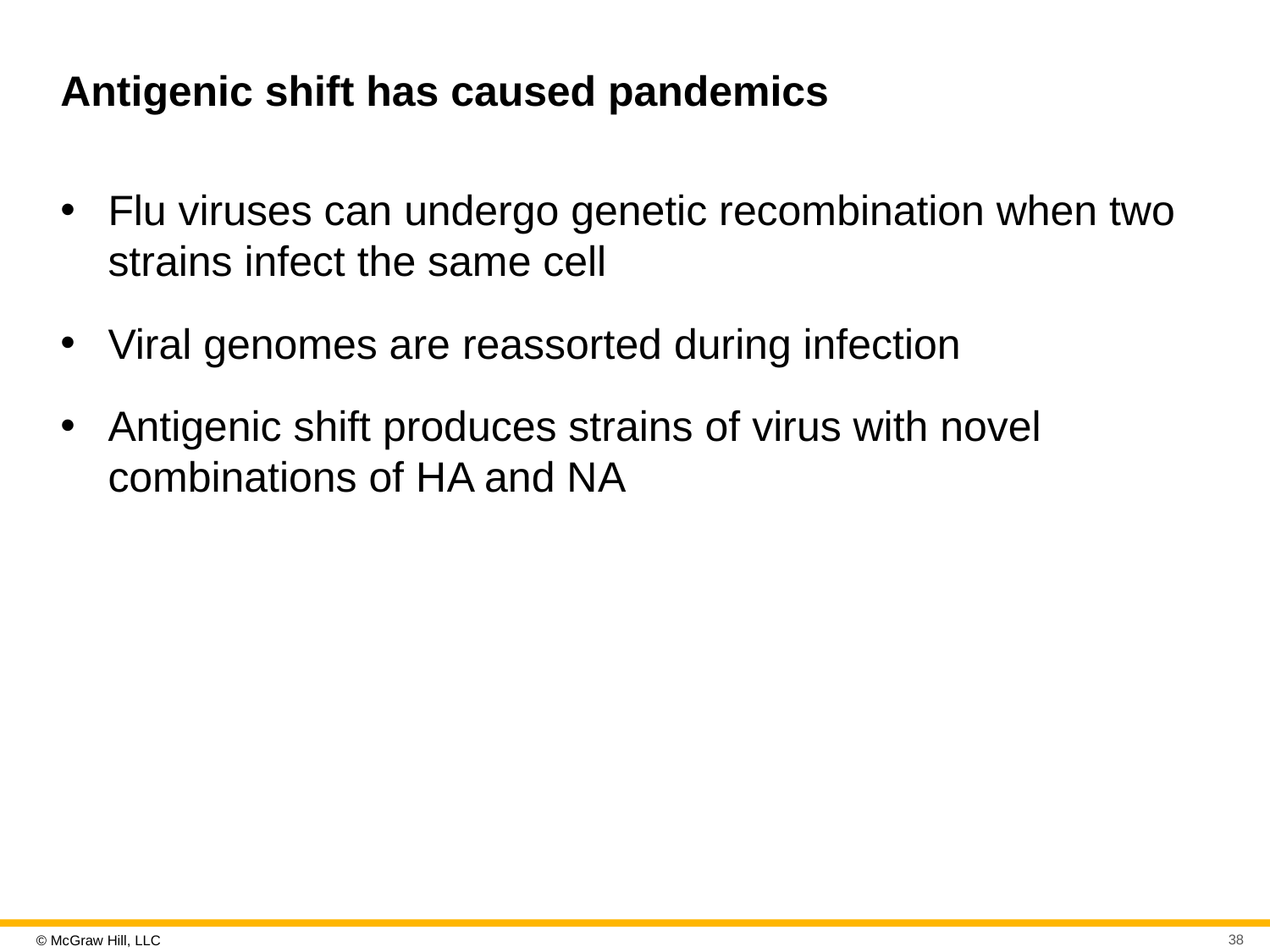

# Antigenic shift has caused pandemics
Flu viruses can undergo genetic recombination when two strains infect the same cell
Viral genomes are reassorted during infection
Antigenic shift produces strains of virus with novel combinations of H A and N A
38